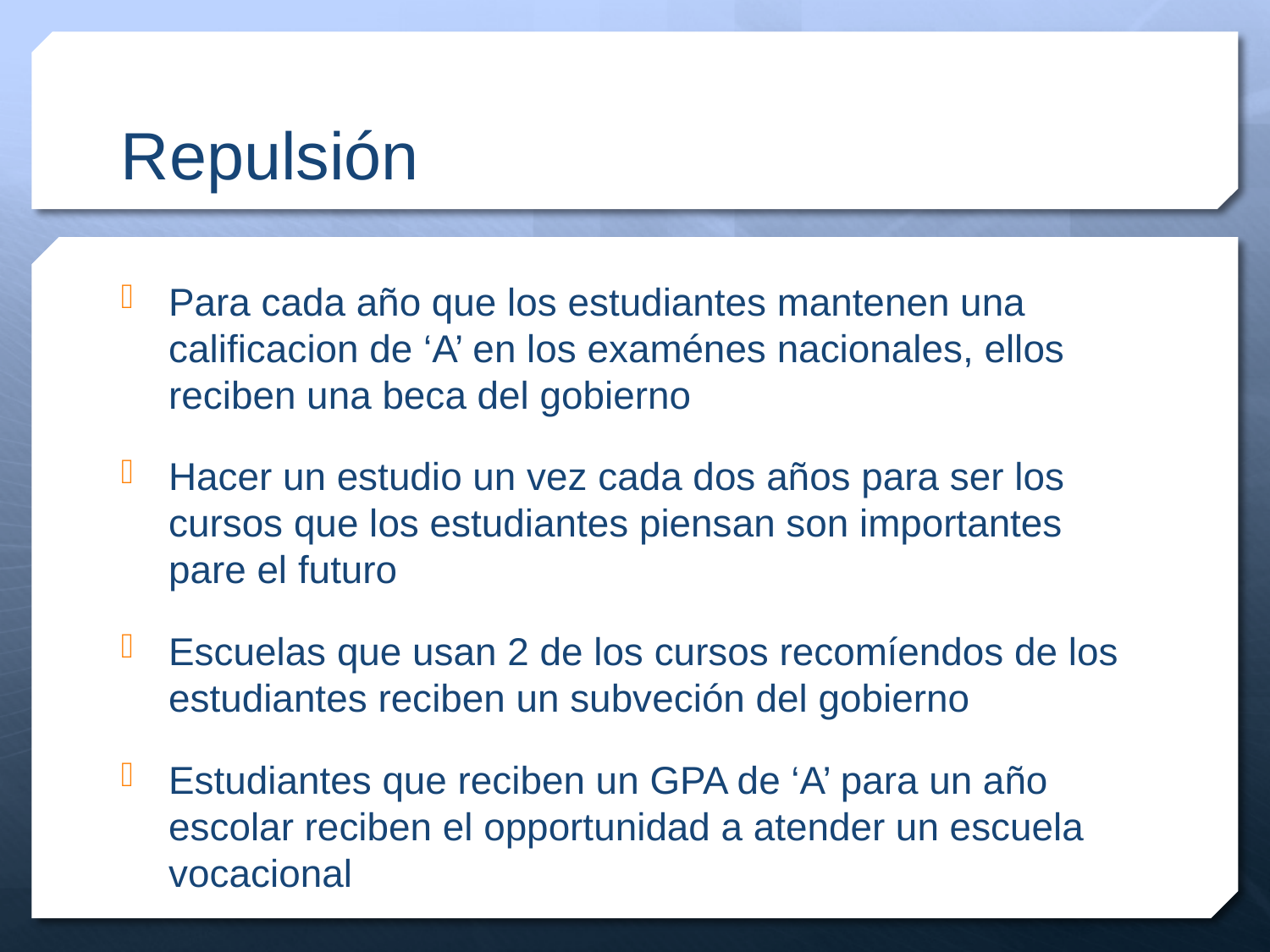

# Repulsión
Para cada año que los estudiantes mantenen una calificacion de ‘A’ en los examénes nacionales, ellos reciben una beca del gobierno
Hacer un estudio un vez cada dos años para ser los cursos que los estudiantes piensan son importantes pare el futuro
Escuelas que usan 2 de los cursos recomíendos de los estudiantes reciben un subveción del gobierno
Estudiantes que reciben un GPA de ‘A’ para un año escolar reciben el opportunidad a atender un escuela vocacional